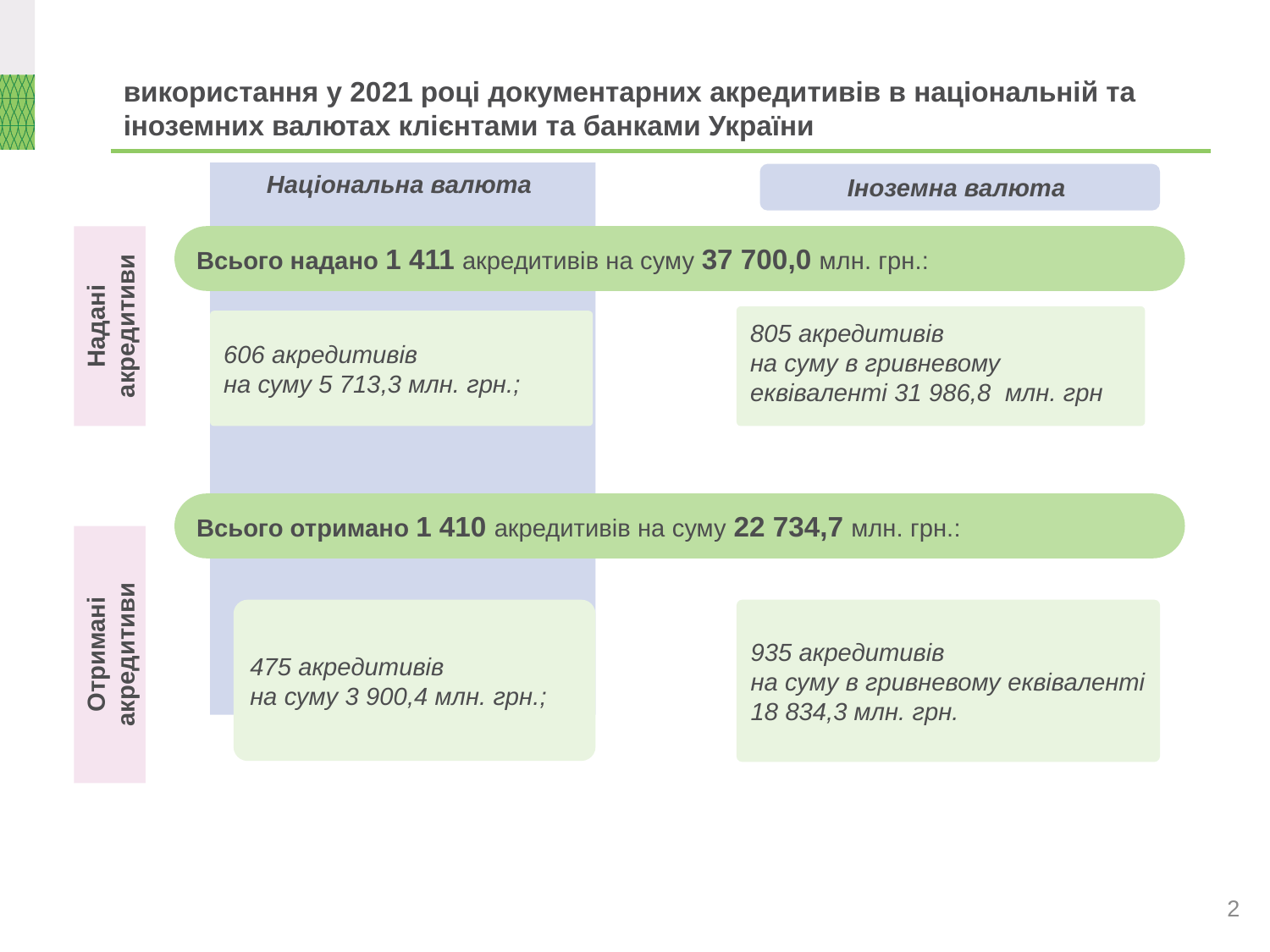

# використання у 2021 році документарних акредитивів в національній та іноземних валютах клієнтами та банками України
Національна валюта
Іноземна валюта
Всього надано 1 411 акредитивів на суму 37 700,0 млн. грн.:
Надані акредитиви

805 акредитивів
на суму в гривневому еквіваленті 31 986,8  млн. грн

606 акредитивів
на суму 5 713,3 млн. грн.;
Всього отримано 1 410 акредитивів на суму 22 734,7 млн. грн.:
475 акредитивів
на суму 3 900,4 млн. грн.;
935 акредитивів
на суму в гривневому еквіваленті
18 834,3 млн. грн.
Отримані акредитиви
2